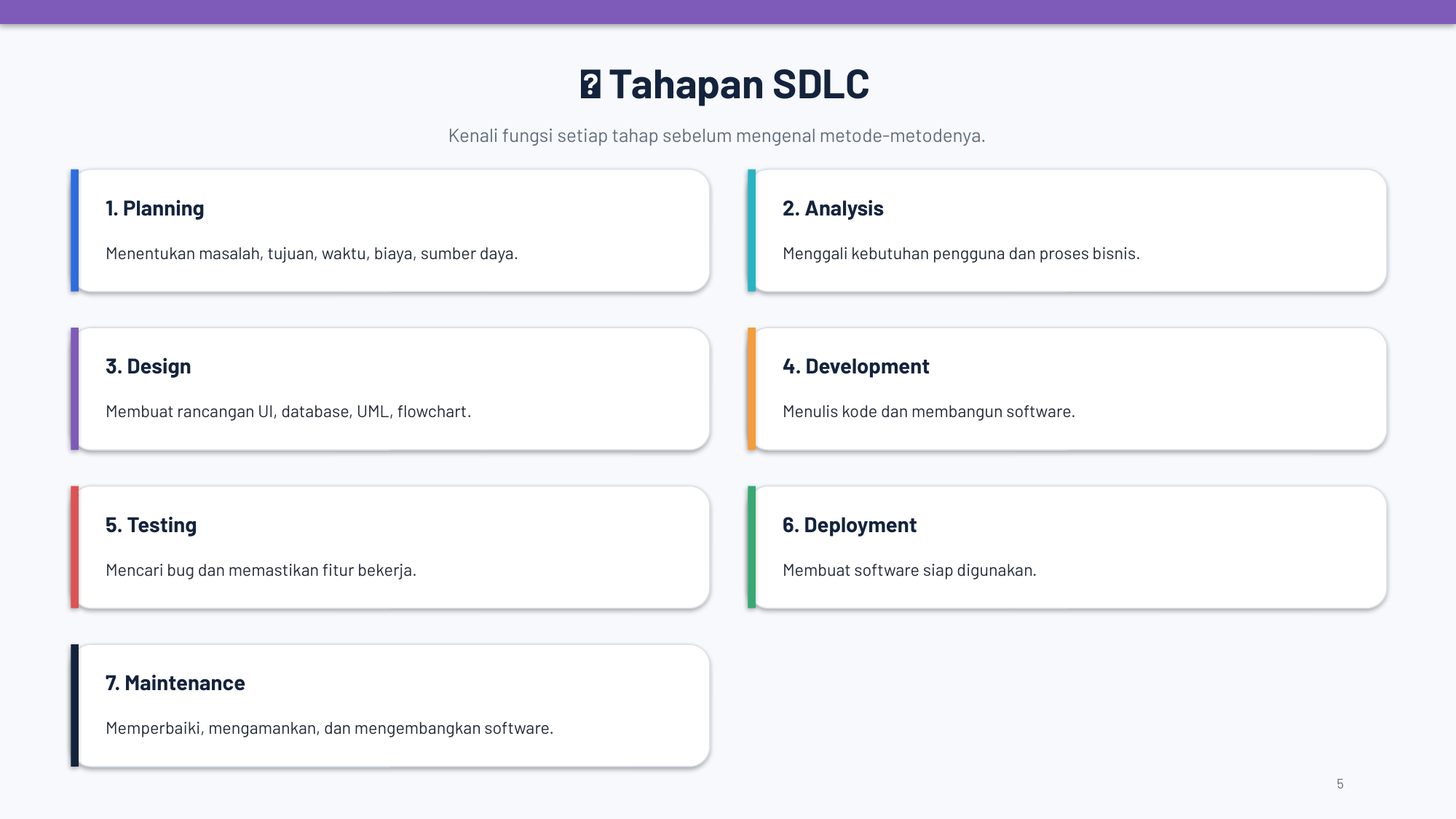

🧭 Tahapan SDLC
Kenali fungsi setiap tahap sebelum mengenal metode-metodenya.

1. Planning
2. Analysis
Menentukan masalah, tujuan, waktu, biaya, sumber daya.
Menggali kebutuhan pengguna dan proses bisnis.

3. Design
4. Development
Membuat rancangan UI, database, UML, flowchart.
Menulis kode dan membangun software.

5. Testing
6. Deployment
Mencari bug dan memastikan fitur bekerja.
Membuat software siap digunakan.

7. Maintenance
Memperbaiki, mengamankan, dan mengembangkan software.
5